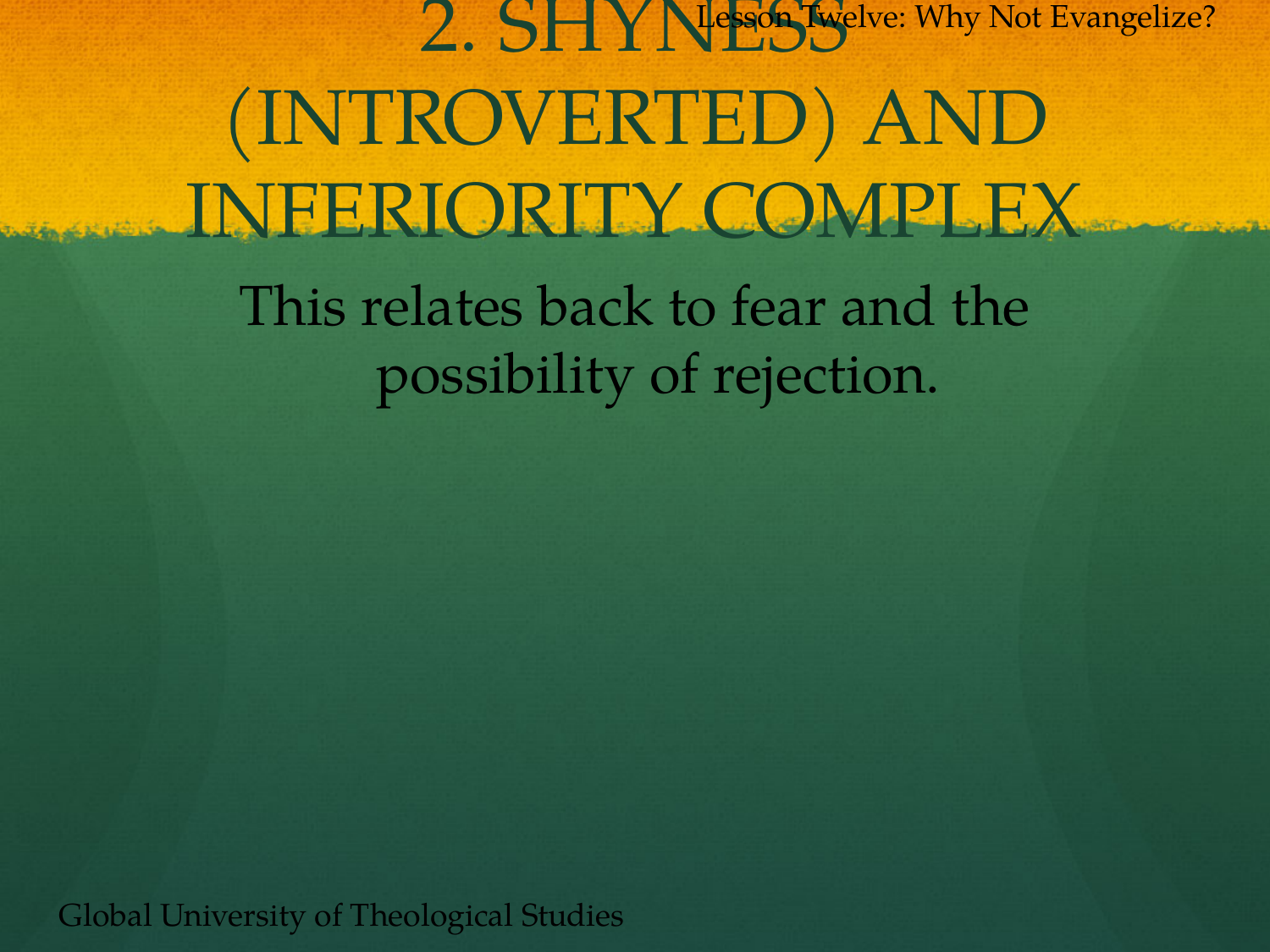

Lesson Twelve: Why Not Evangelize?

# 2. Shyness (introverted) and Inferiority Complex
This relates back to fear and the possibility of rejection.
Global University of Theological Studies